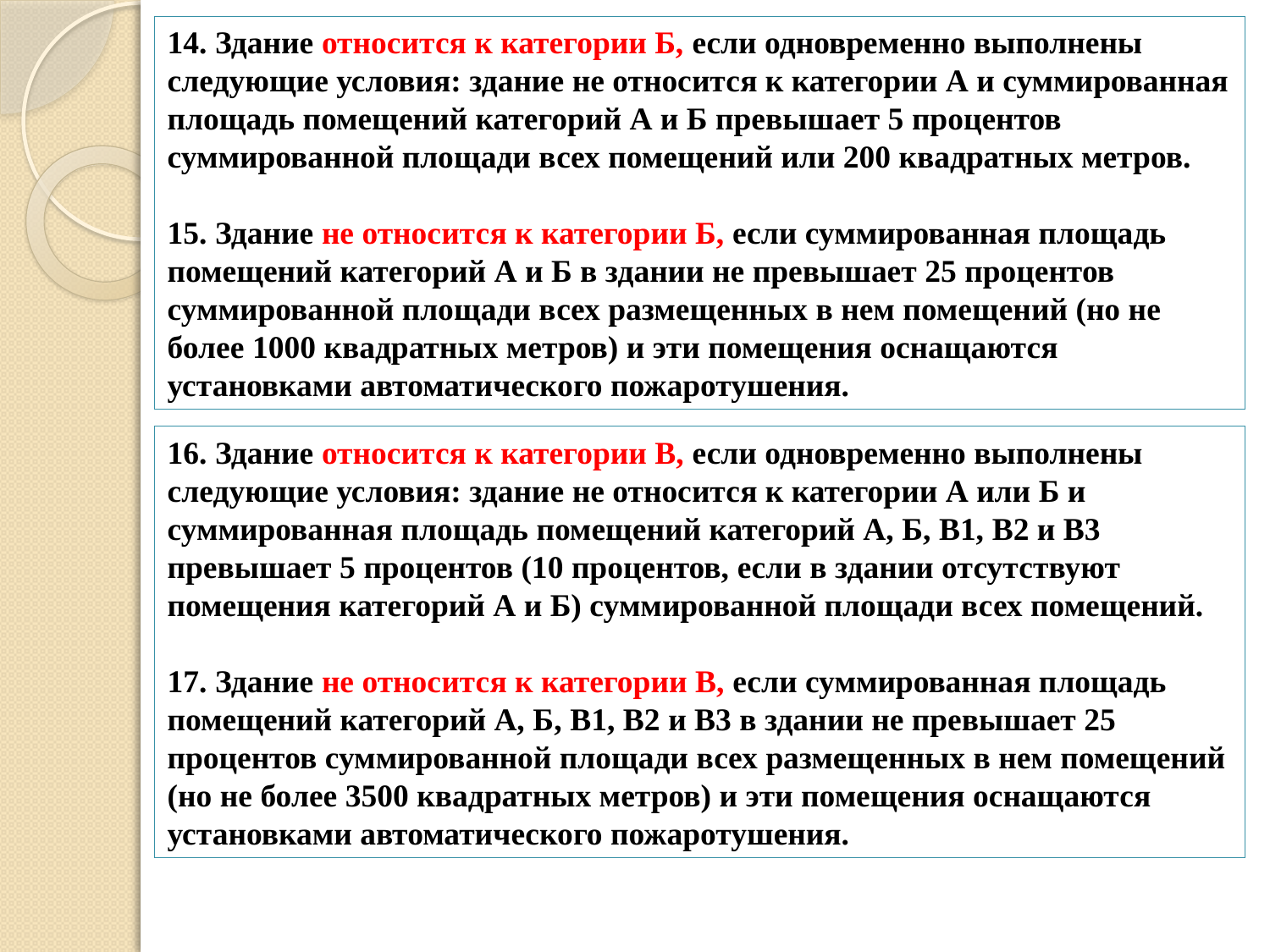

14. Здание относится к категории Б, если одновременно выполнены следующие условия: здание не относится к категории А и суммированная площадь помещений категорий А и Б превышает 5 процентов суммированной площади всех помещений или 200 квадратных метров.
15. Здание не относится к категории Б, если суммированная площадь помещений категорий А и Б в здании не превышает 25 процентов суммированной площади всех размещенных в нем помещений (но не более 1000 квадратных метров) и эти помещения оснащаются установками автоматического пожаротушения.
16. Здание относится к категории В, если одновременно выполнены следующие условия: здание не относится к категории А или Б и суммированная площадь помещений категорий А, Б, B1, В2 и В3 превышает 5 процентов (10 процентов, если в здании отсутствуют помещения категорий А и Б) суммированной площади всех помещений.
17. Здание не относится к категории В, если суммированная площадь помещений категорий А, Б, В1, В2 и В3 в здании не превышает 25 процентов суммированной площади всех размещенных в нем помещений (но не более 3500 квадратных метров) и эти помещения оснащаются установками автоматического пожаротушения.